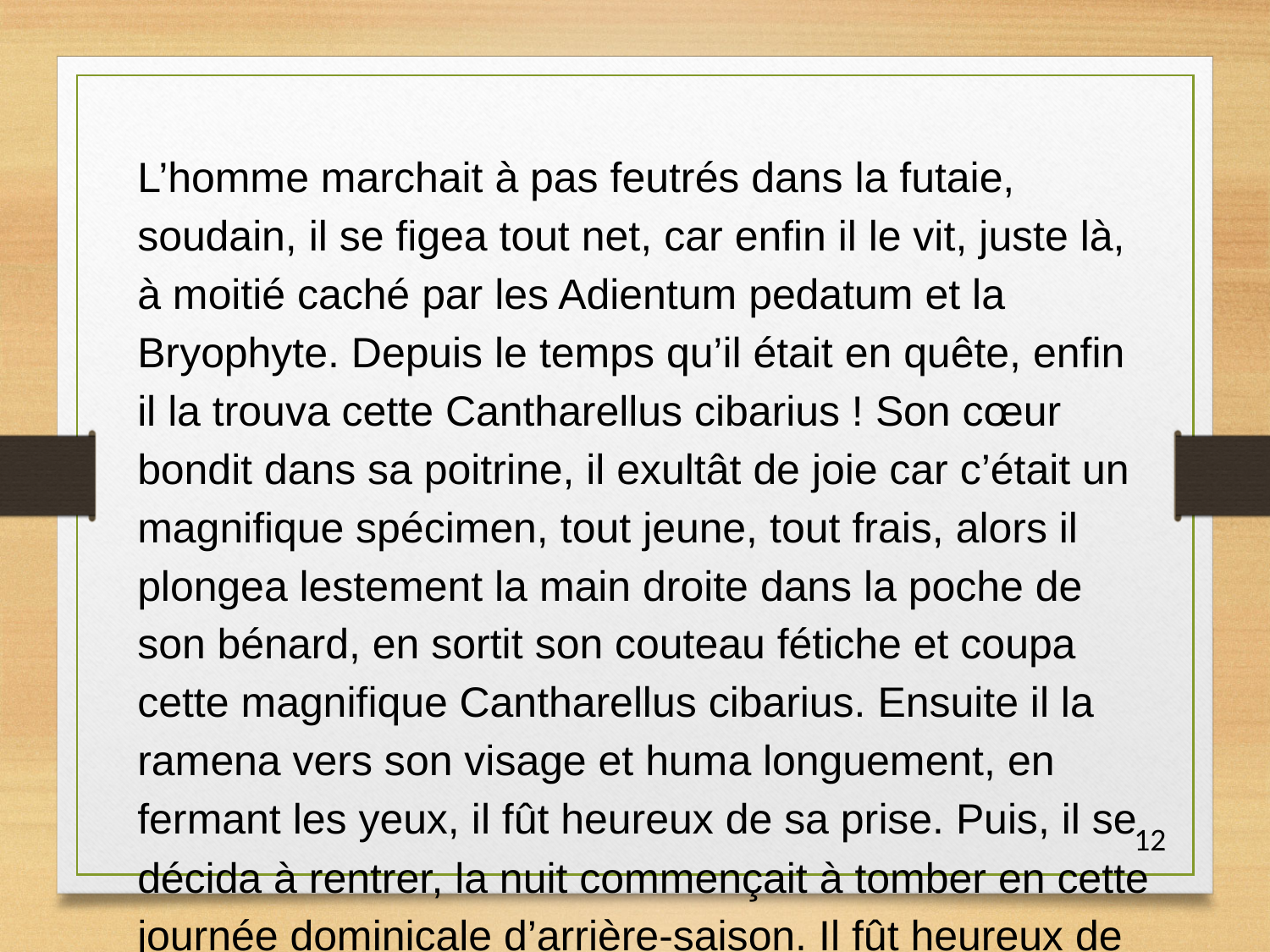

L’homme marchait à pas feutrés dans la futaie, soudain, il se figea tout net, car enfin il le vit, juste là, à moitié caché par les Adientum pedatum et la Bryophyte. Depuis le temps qu’il était en quête, enfin il la trouva cette Cantharellus cibarius ! Son cœur bondit dans sa poitrine, il exultât de joie car c’était un magnifique spécimen, tout jeune, tout frais, alors il plongea lestement la main droite dans la poche de son bénard, en sortit son couteau fétiche et coupa cette magnifique Cantharellus cibarius. Ensuite il la ramena vers son visage et huma longuement, en fermant les yeux, il fût heureux de sa prise. Puis, il se décida à rentrer, la nuit commençait à tomber en cette journée dominicale d’arrière-saison. Il fût heureux de sa prise même unique, au moins il ne fût pas bredouille et il saliva déjà à l’idée de son dîner, car ce soir-là, il dégusterait cette magnifique Cantharellus cibarius dans une bonne omelette.
12